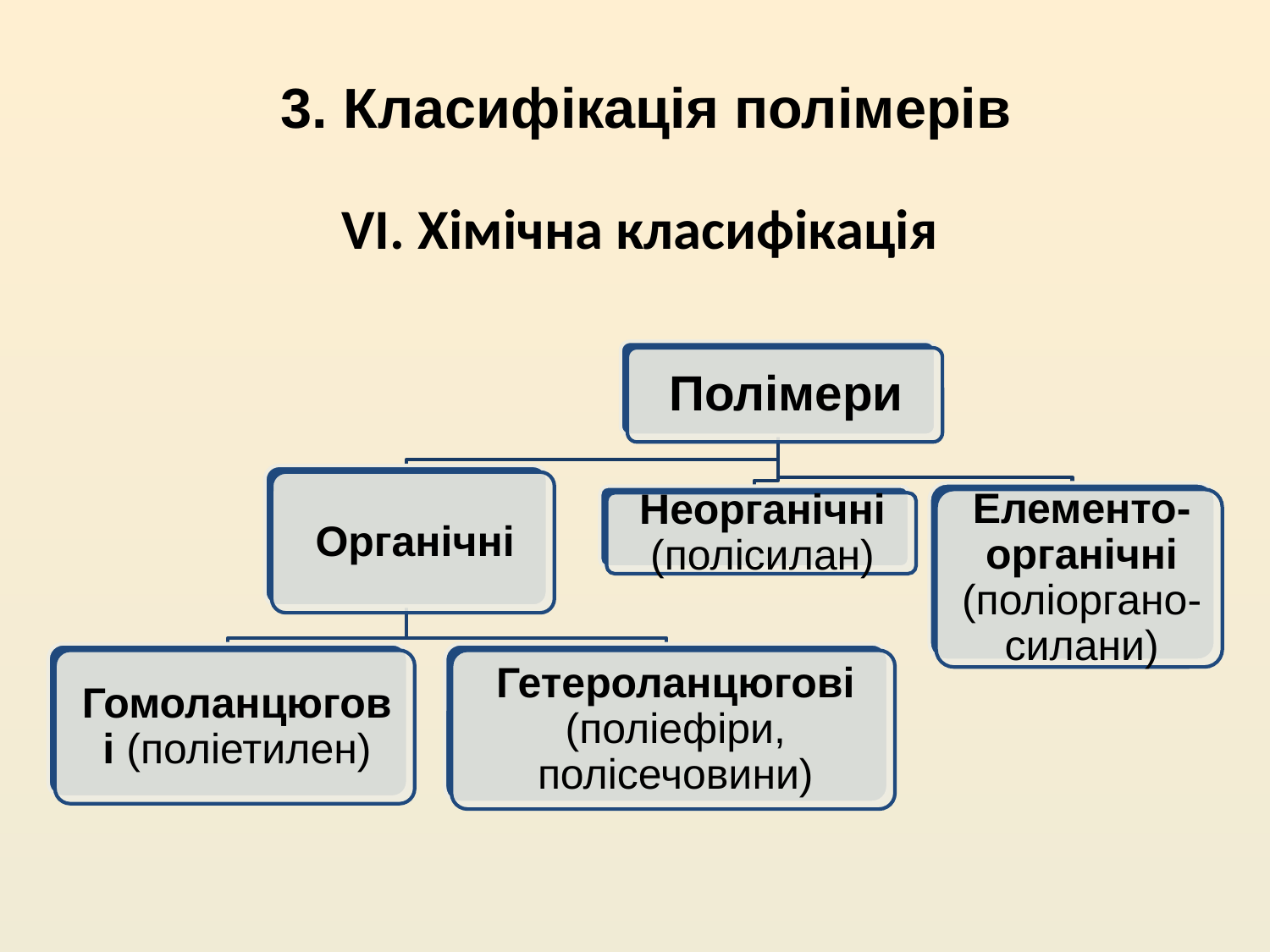

# 3. Класифікація полімерів
VI. Хімічна класифікація

Полімери
Органічні
Гомоланцюгові (поліетилен)
Гетероланцюгові (поліефіри, полісечовини)
Неорганічні (полісилан)
Елементо-органічні (поліоргано-силани)